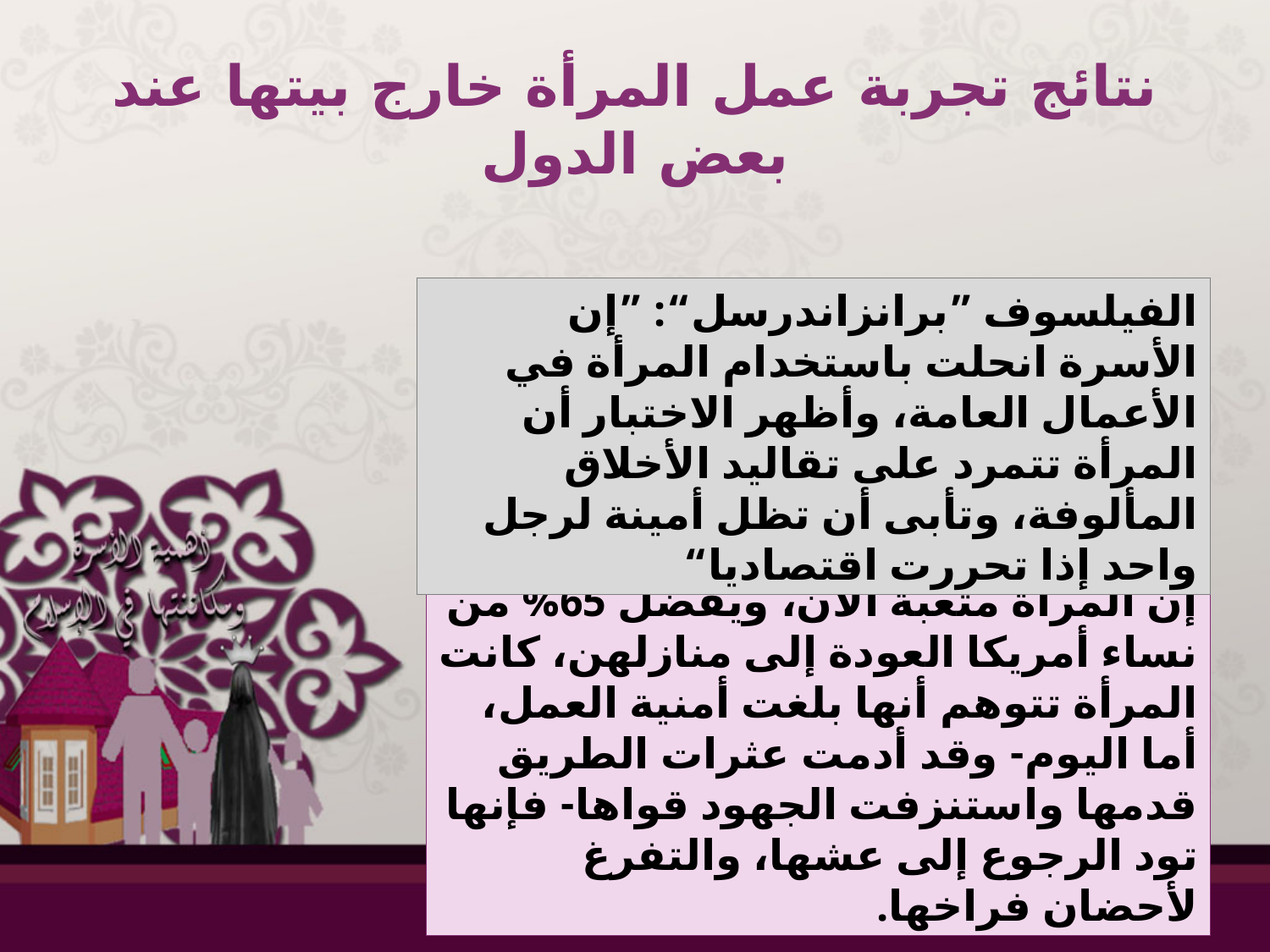

# نتائج تجربة عمل المرأة خارج بيتها عند بعض الدول

الفيلسوف ”برانزاندرسل“: ”إن الأسرة انحلت باستخدام المرأة في الأعمال العامة، وأظهر الاختبار أن المرأة تتمرد على تقاليد الأخلاق المألوفة، وتأبى أن تظل أمينة لرجل واحد إذا تحررت اقتصاديا“
رأي النساء العاملات في العمل بالولايات المتحدة الأمريكية
إن المرأة متعبة الآن، ويفضل 65% من نساء أمريكا العودة إلى منازلهن، كانت المرأة تتوهم أنها بلغت أمنية العمل، أما اليوم- وقد أدمت عثرات الطريق قدمها واستنزفت الجهود قواها- فإنها تود الرجوع إلى عشها، والتفرغ لأحضان فراخها.